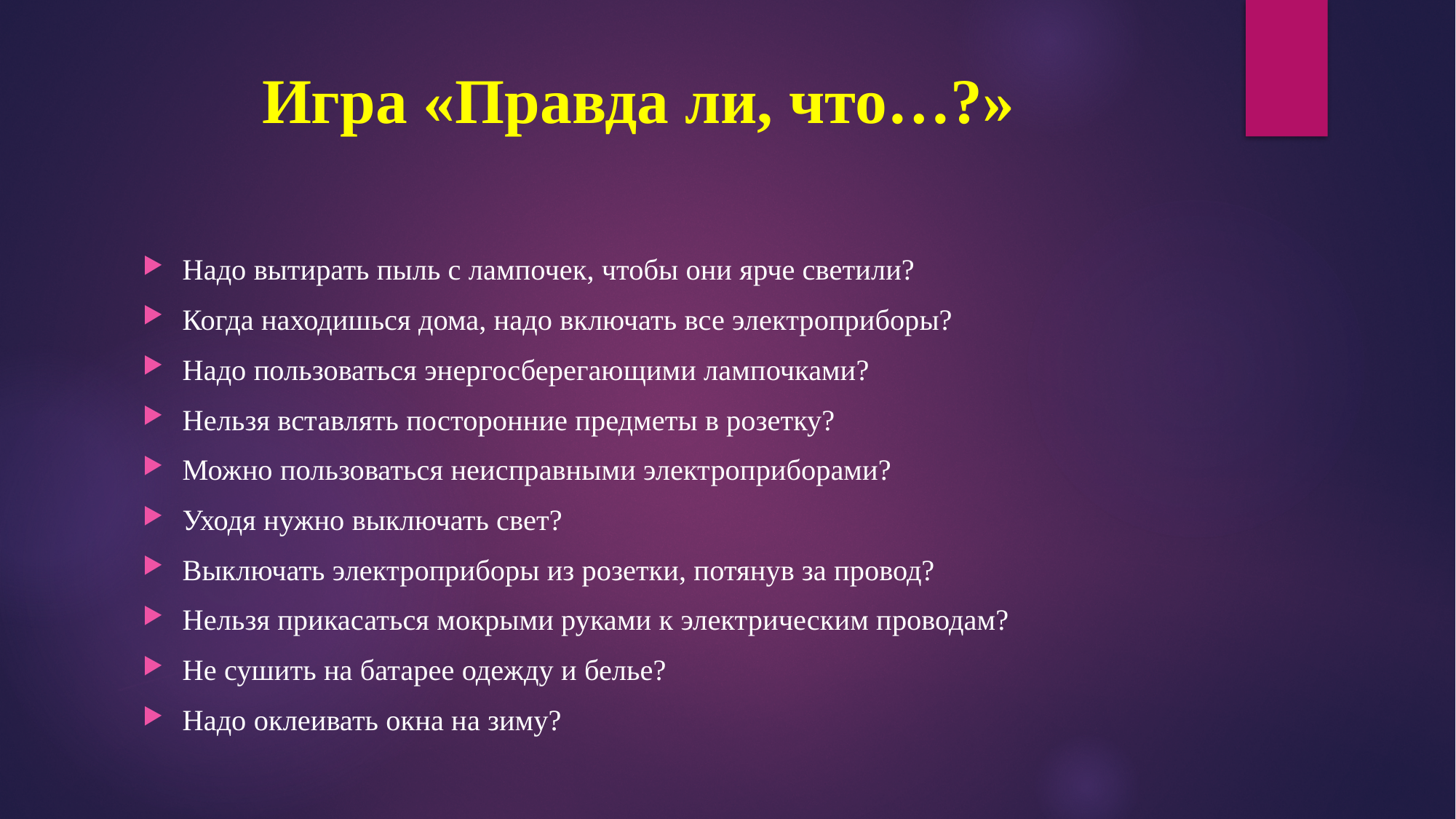

# Игра «Правда ли, что…?»
Надо вытирать пыль с лампочек, чтобы они ярче светили?
Когда находишься дома, надо включать все электроприборы?
Надо пользоваться энергосберегающими лампочками?
Нельзя вставлять посторонние предметы в розетку?
Можно пользоваться неисправными электроприборами?
Уходя нужно выключать свет?
Выключать электроприборы из розетки, потянув за провод?
Нельзя прикасаться мокрыми руками к электрическим проводам?
Не сушить на батарее одежду и белье?
Надо оклеивать окна на зиму?